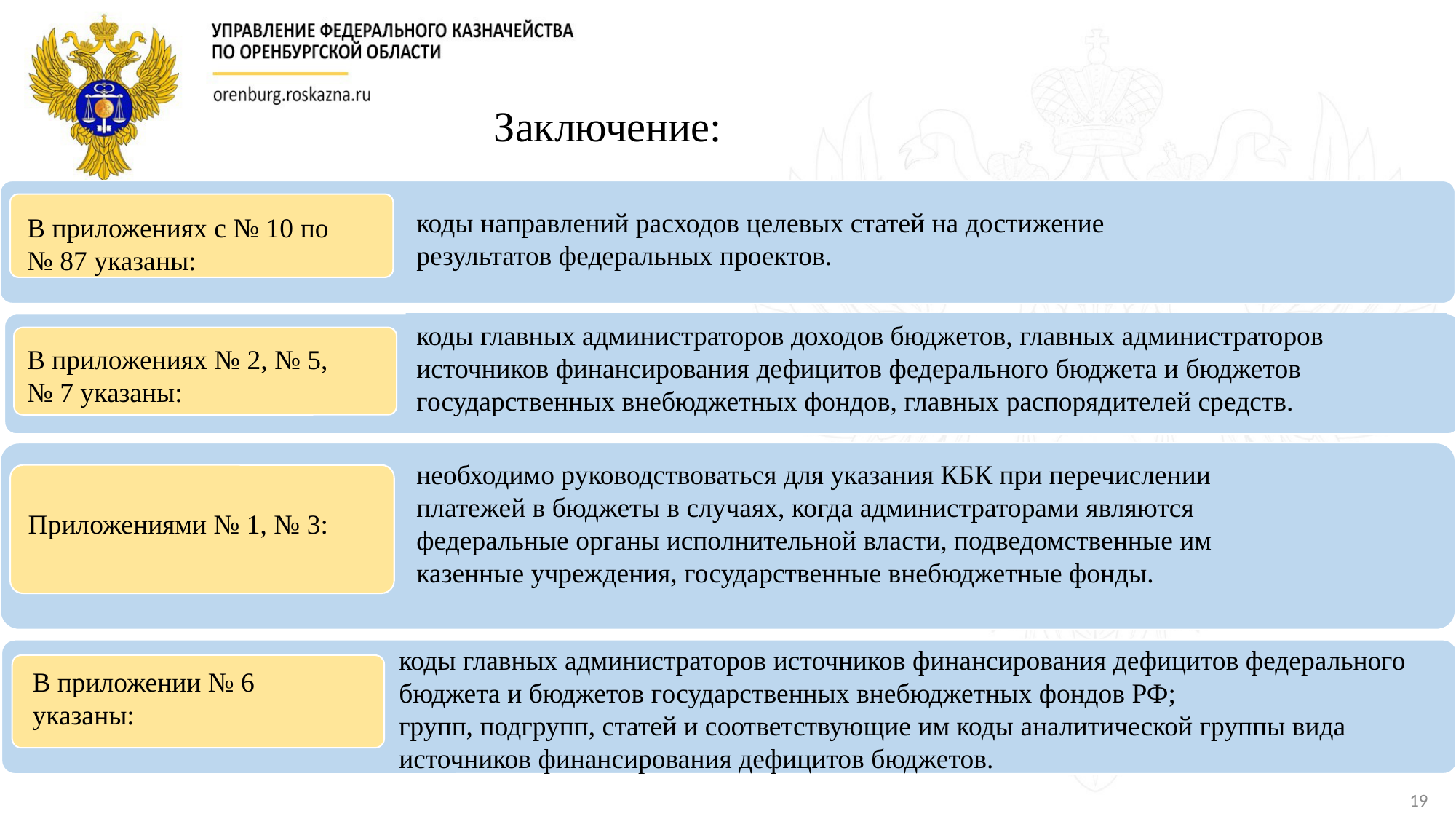

Заключение:

коды направлений расходов целевых статей на достижение результатов федеральных проектов.
В приложениях с № 10 по № 87 указаны:
коды главных администраторов доходов бюджетов, главных администраторов источников финансирования дефицитов федерального бюджета и бюджетов государственных внебюджетных фондов, главных распорядителей средств.
В приложениях № 2, № 5,
№ 7 указаны:
необходимо руководствоваться для указания КБК при перечислении платежей в бюджеты в случаях, когда администраторами являются федеральные органы исполнительной власти, подведомственные им казенные учреждения, государственные внебюджетные фонды.
Приложениями № 1, № 3:
коды главных администраторов источников финансирования дефицитов федерального бюджета и бюджетов государственных внебюджетных фондов РФ;
групп, подгрупп, статей и соответствующие им коды аналитической группы вида источников финансирования дефицитов бюджетов.
В приложении № 6 указаны:
19